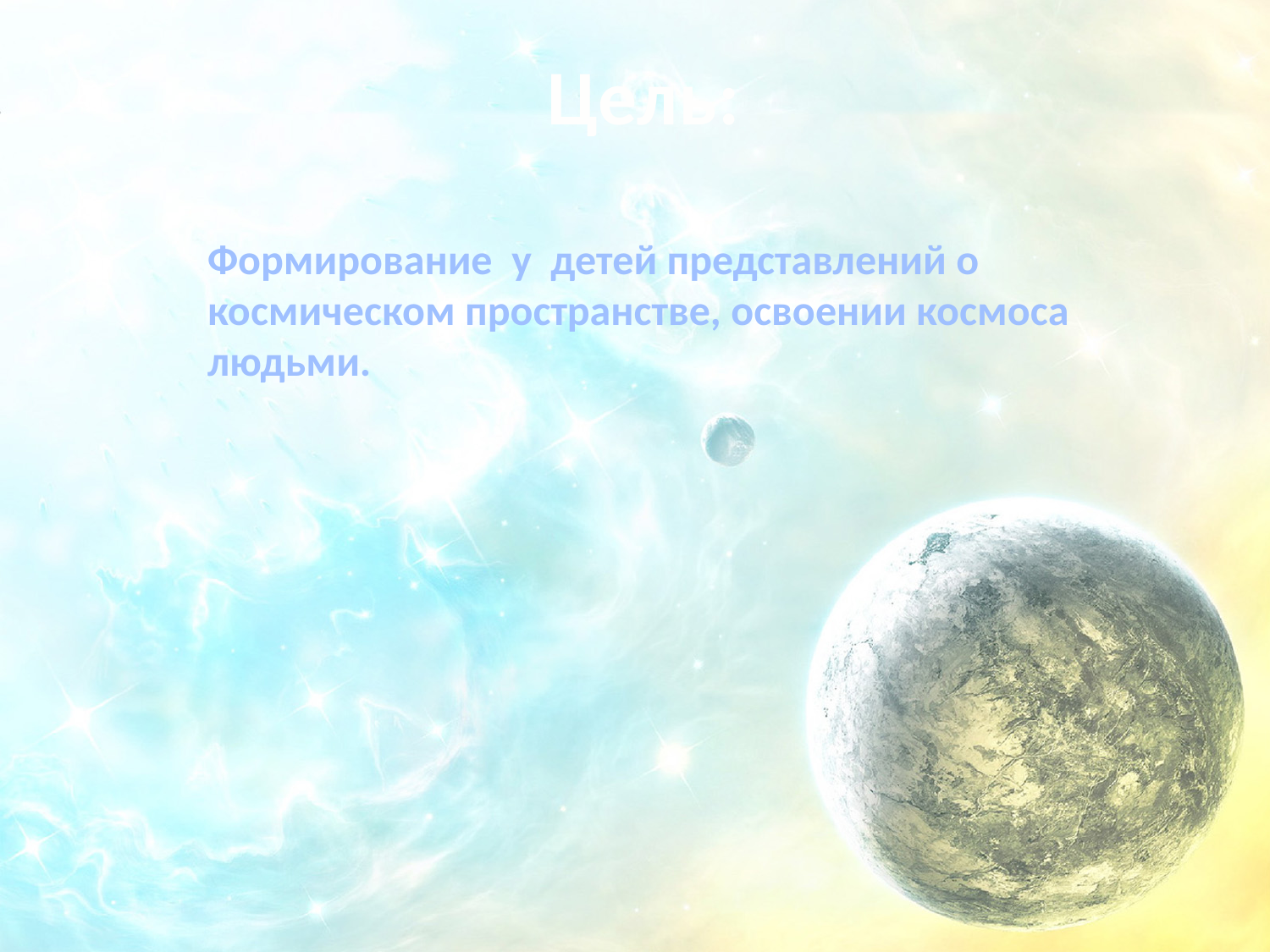

Цель:
Формирование  у  детей представлений о космическом пространстве, освоении космоса людьми.